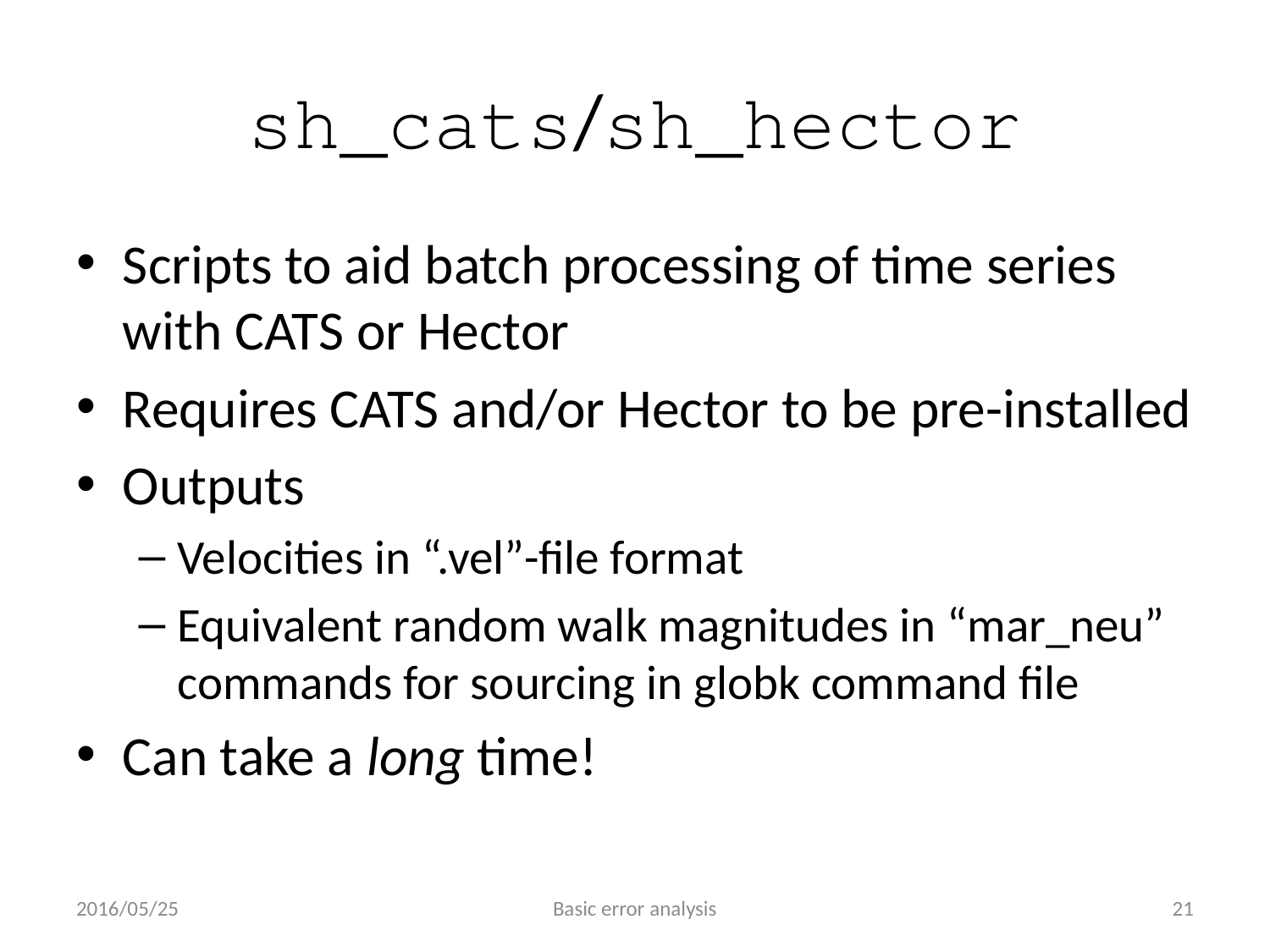

# sh_cats/sh_hector
Scripts to aid batch processing of time series with CATS or Hector
Requires CATS and/or Hector to be pre-installed
Outputs
Velocities in “.vel”-file format
Equivalent random walk magnitudes in “mar_neu” commands for sourcing in globk command file
Can take a long time!
2016/05/25
Basic error analysis
21